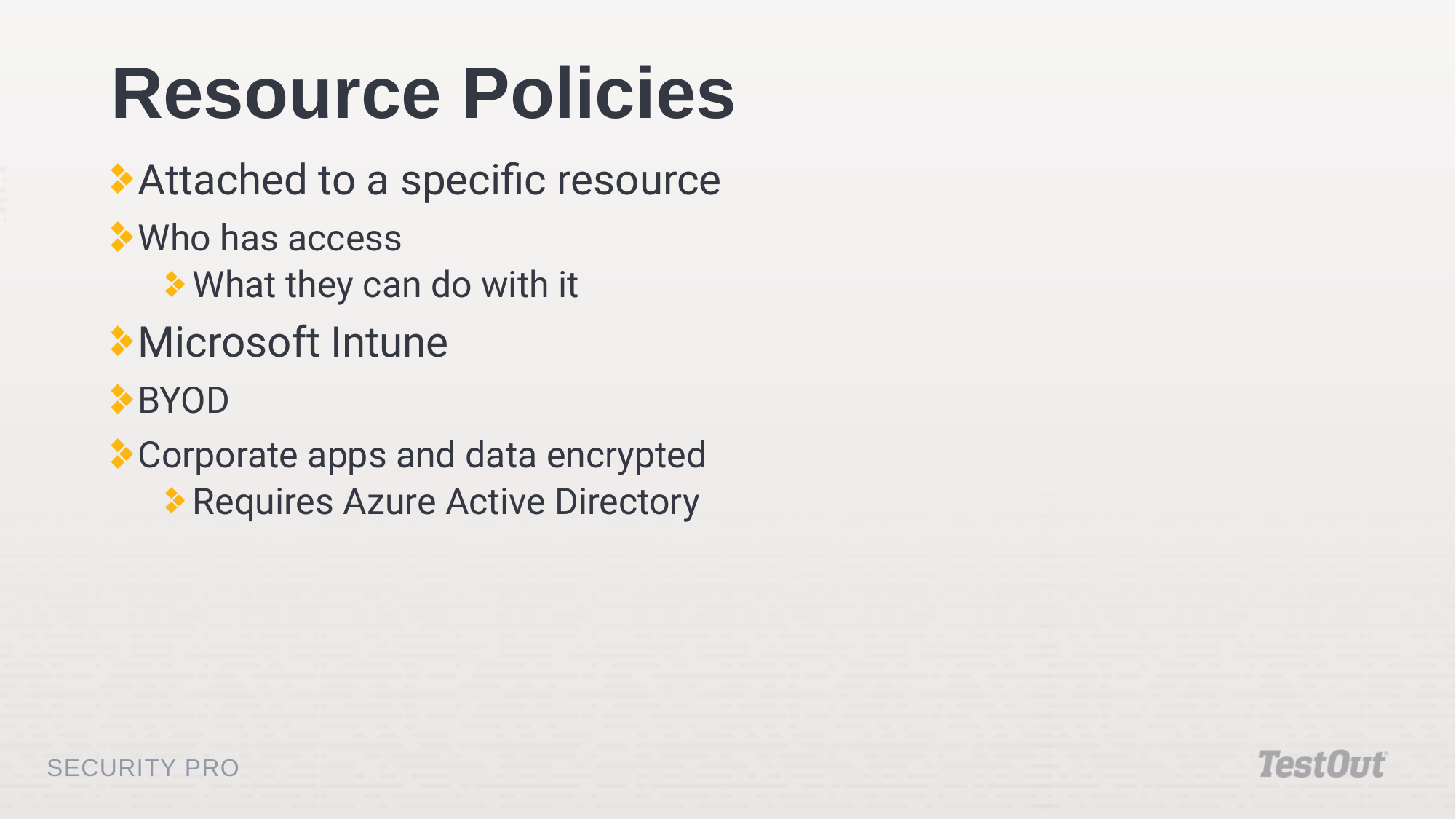

# Resource Policies
Attached to a specific resource
Who has access
What they can do with it
Microsoft Intune
BYOD
Corporate apps and data encrypted
Requires Azure Active Directory
Security Pro